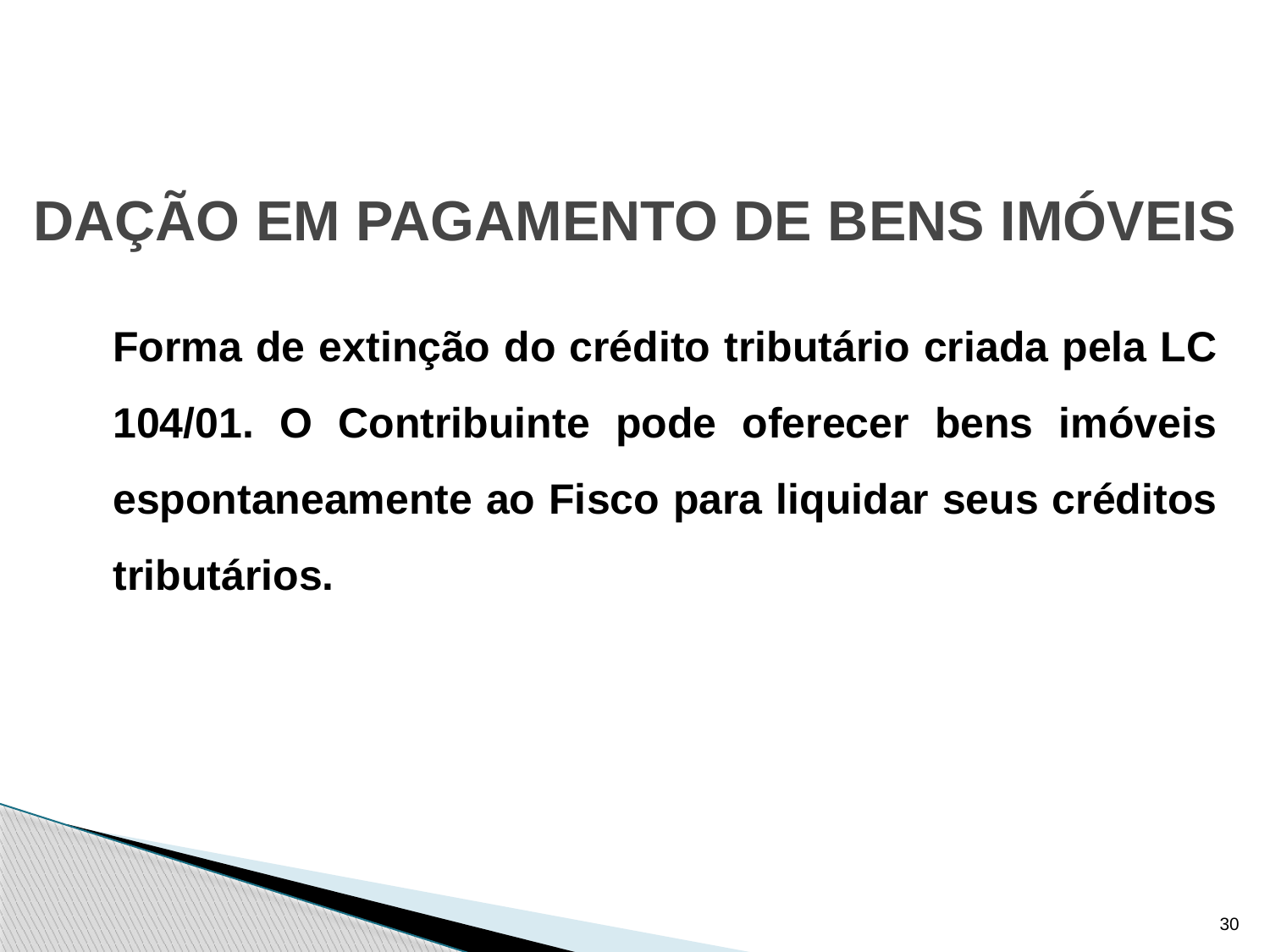

# DAÇÃO EM PAGAMENTO DE BENS IMÓVEIS
	Forma de extinção do crédito tributário criada pela LC 104/01. O Contribuinte pode oferecer bens imóveis espontaneamente ao Fisco para liquidar seus créditos tributários.

30